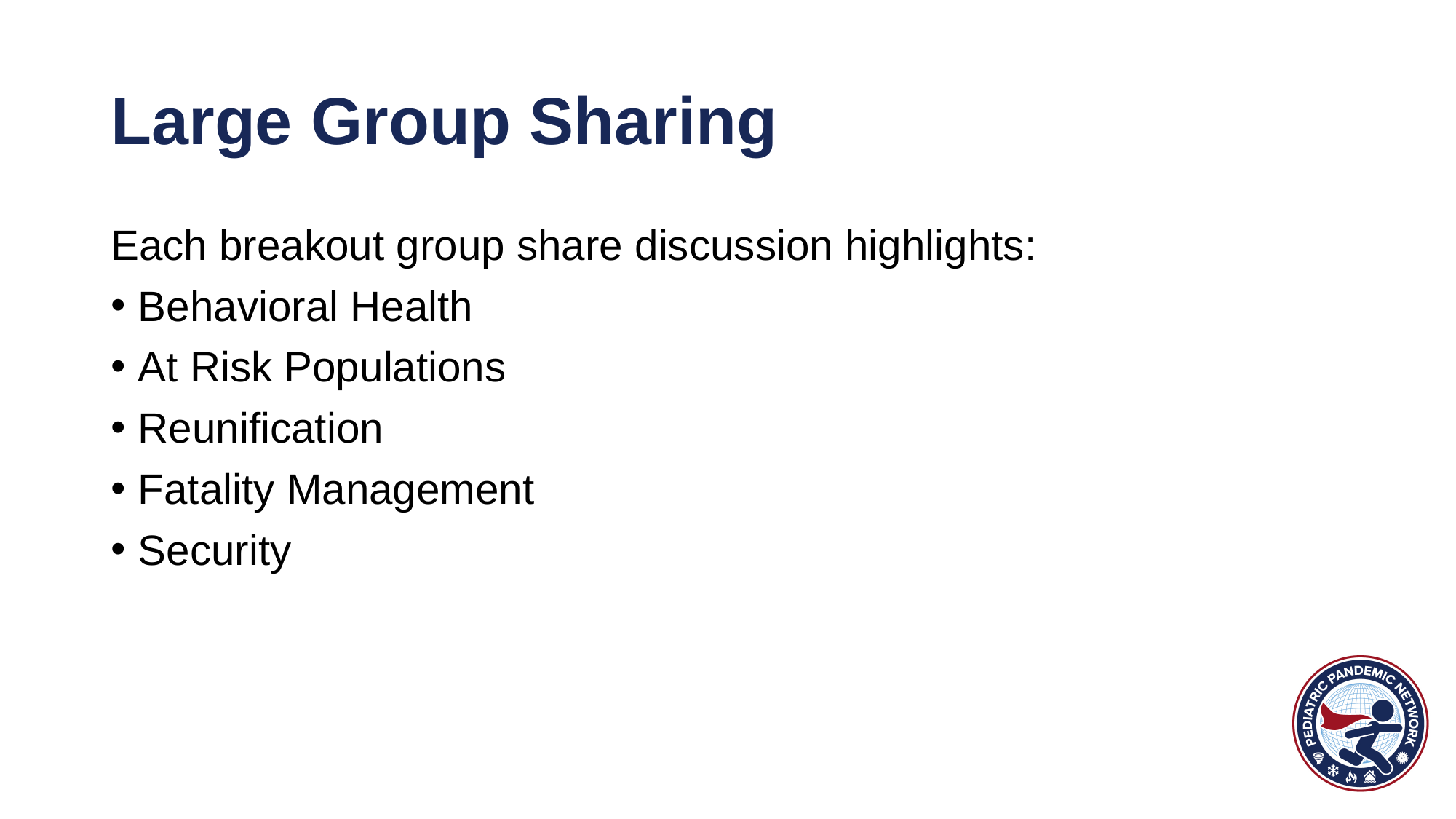

# Large Group Sharing
Each breakout group share discussion highlights:
Behavioral Health
At Risk Populations
Reunification
Fatality Management
Security